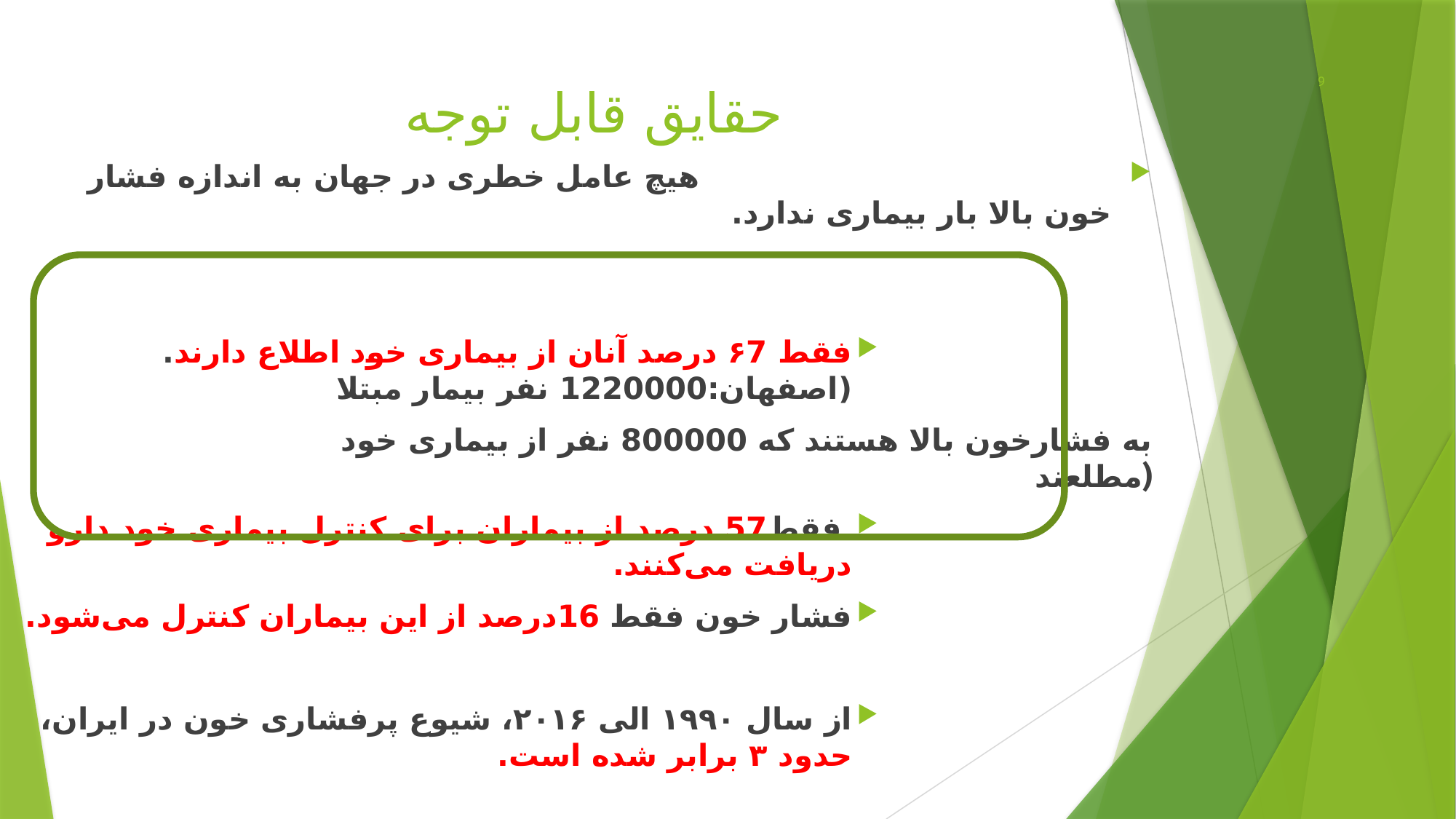

9
# حقایق قابل توجه
                                       هیچ عامل خطری در جهان به اندازه فشار خون بالا بار بیماری ندارد.

فقط ۶7 درصد آنان از بیماری خود اطلاع دارند.(اصفهان:1220000 نفر بیمار مبتلا
 به فشارخون بالا هستند که 800000 نفر از بیماری خود مطلعند)
 فقط57 درصد از بیماران برای کنترل بیماری خود دارو دریافت می‌کنند.
فشار خون فقط 16درصد از این بیماران کنترل می‌شود.

از سال ۱۹۹۰ الی ۲۰۱۶، شیوع پرفشاری خون در ایران، حدود ۳ برابر شده است.